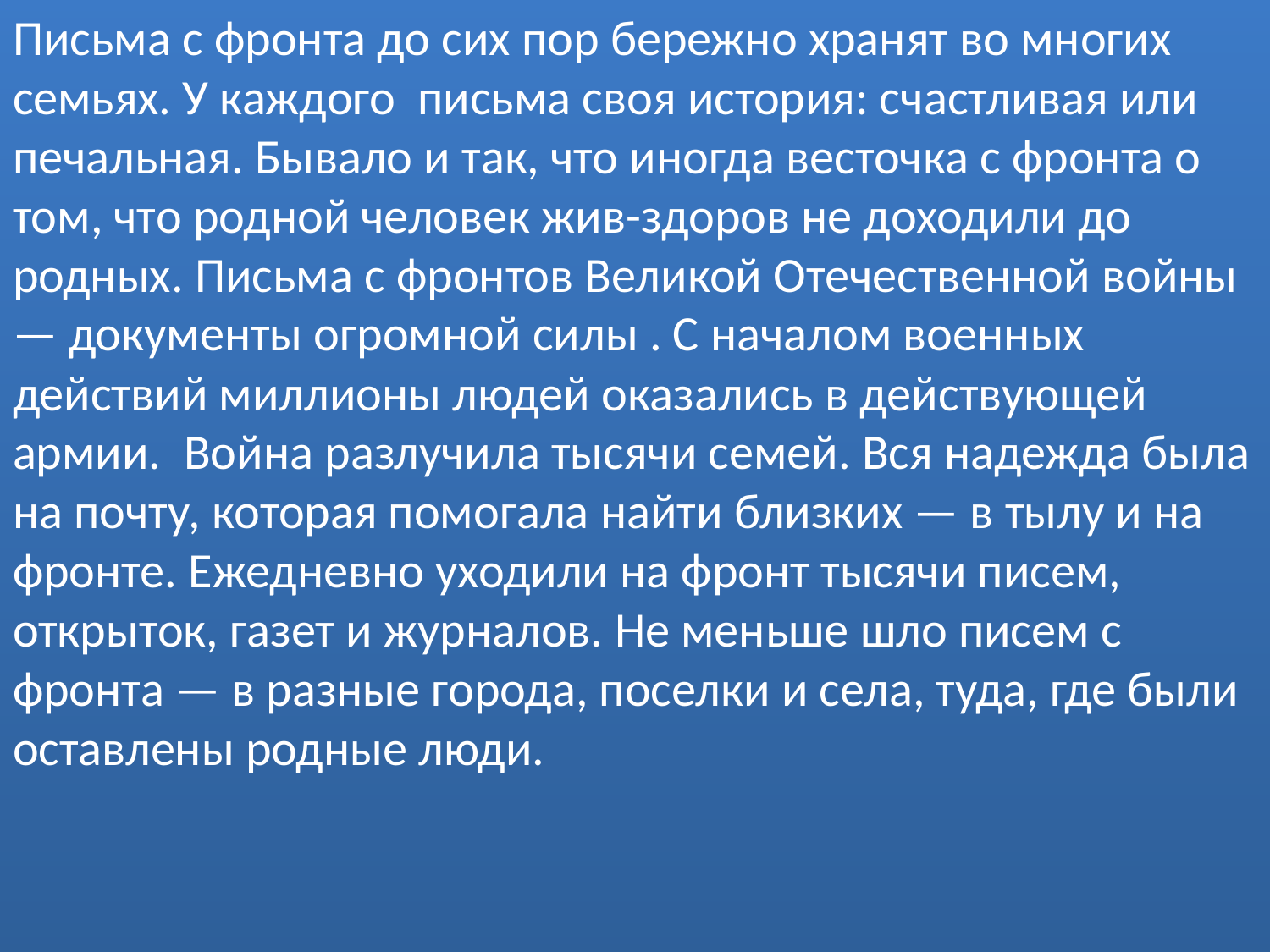

Письма с фронта до сих пор бережно хранят во многих семьях. У каждого  письма своя история: счастливая или печальная. Бывало и так, что иногда весточка с фронта о том, что родной человек жив-здоров не доходили до родных. Письма с фронтов Великой Отечественной войны — документы огромной силы . С началом военных действий миллионы людей оказались в действующей армии.  Война разлучила тысячи семей. Вся надежда была на почту, которая помогала найти близких — в тылу и на фронте. Ежедневно уходили на фронт тысячи писем, открыток, газет и журналов. Не меньше шло писем с фронта — в разные города, поселки и села, туда, где были оставлены родные люди.